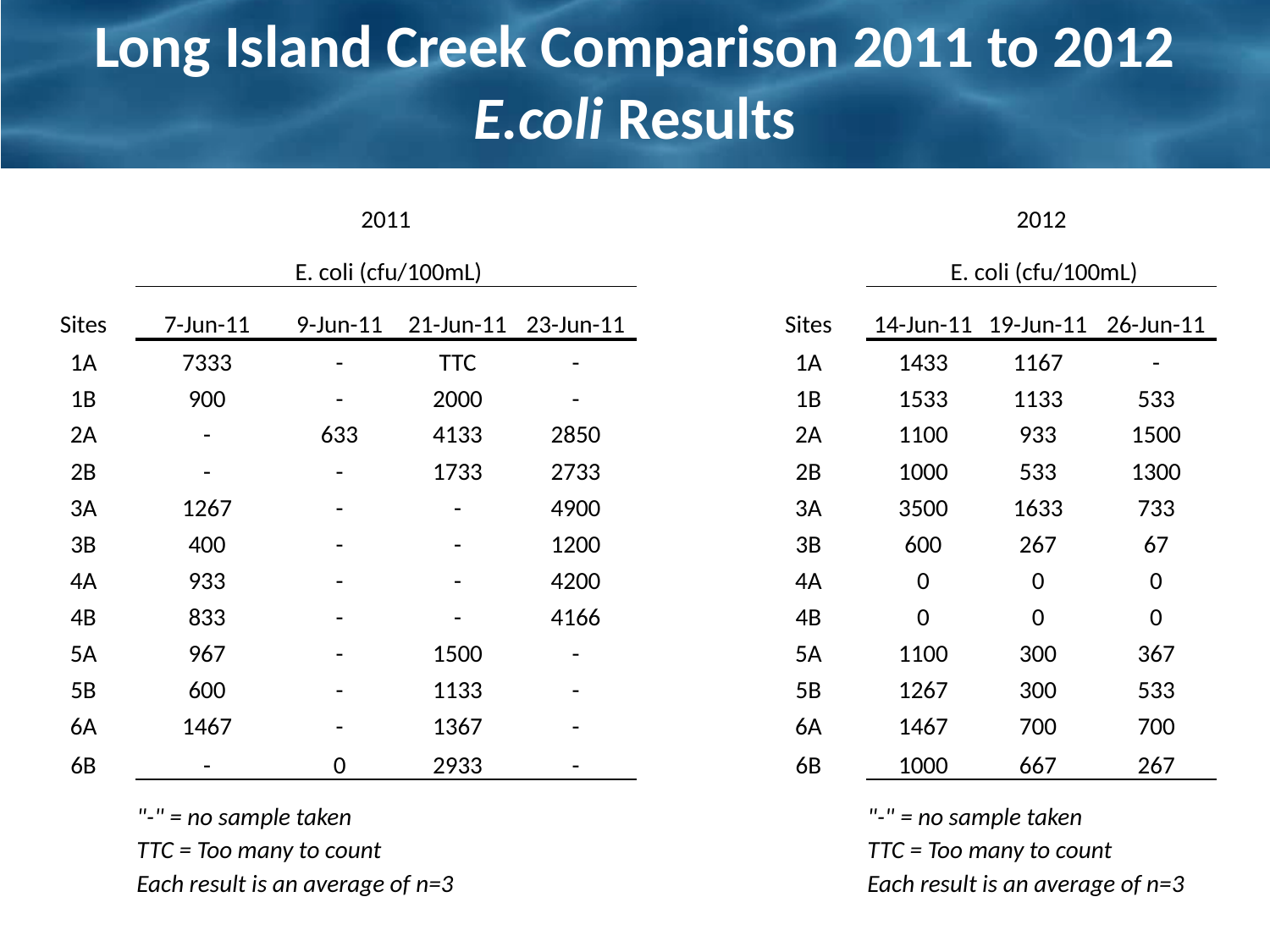

# Long Island Creek Comparison 2011 to 2012 E.coli Results
|  | 2011 |  |  |  |  |  | 2012 |  |  |
| --- | --- | --- | --- | --- | --- | --- | --- | --- | --- |
|  | E. coli (cfu/100mL) |  |  |  |  |  | E. coli (cfu/100mL) |  |  |
| Sites | 7-Jun-11 | 9-Jun-11 | 21-Jun-11 | 23-Jun-11 |  | Sites | 14-Jun-11 | 19-Jun-11 | 26-Jun-11 |
| 1A | 7333 | - | TTC | - |  | 1A | 1433 | 1167 | - |
| 1B | 900 | - | 2000 | - |  | 1B | 1533 | 1133 | 533 |
| 2A | - | 633 | 4133 | 2850 |  | 2A | 1100 | 933 | 1500 |
| 2B | - | - | 1733 | 2733 |  | 2B | 1000 | 533 | 1300 |
| 3A | 1267 | - | - | 4900 |  | 3A | 3500 | 1633 | 733 |
| 3B | 400 | - | - | 1200 |  | 3B | 600 | 267 | 67 |
| 4A | 933 | - | - | 4200 |  | 4A | 0 | 0 | 0 |
| 4B | 833 | - | - | 4166 |  | 4B | 0 | 0 | 0 |
| 5A | 967 | - | 1500 | - |  | 5A | 1100 | 300 | 367 |
| 5B | 600 | - | 1133 | - |  | 5B | 1267 | 300 | 533 |
| 6A | 1467 | - | 1367 | - |  | 6A | 1467 | 700 | 700 |
| 6B | - | 0 | 2933 | - |  | 6B | 1000 | 667 | 267 |
|  | "-" = no sample taken |  |  |  |  |  | "-" = no sample taken |  |  |
|  | TTC = Too many to count |  |  |  |  |  | TTC = Too many to count |  |  |
|  | Each result is an average of n=3 |  |  |  |  |  | Each result is an average of n=3 |  |  |